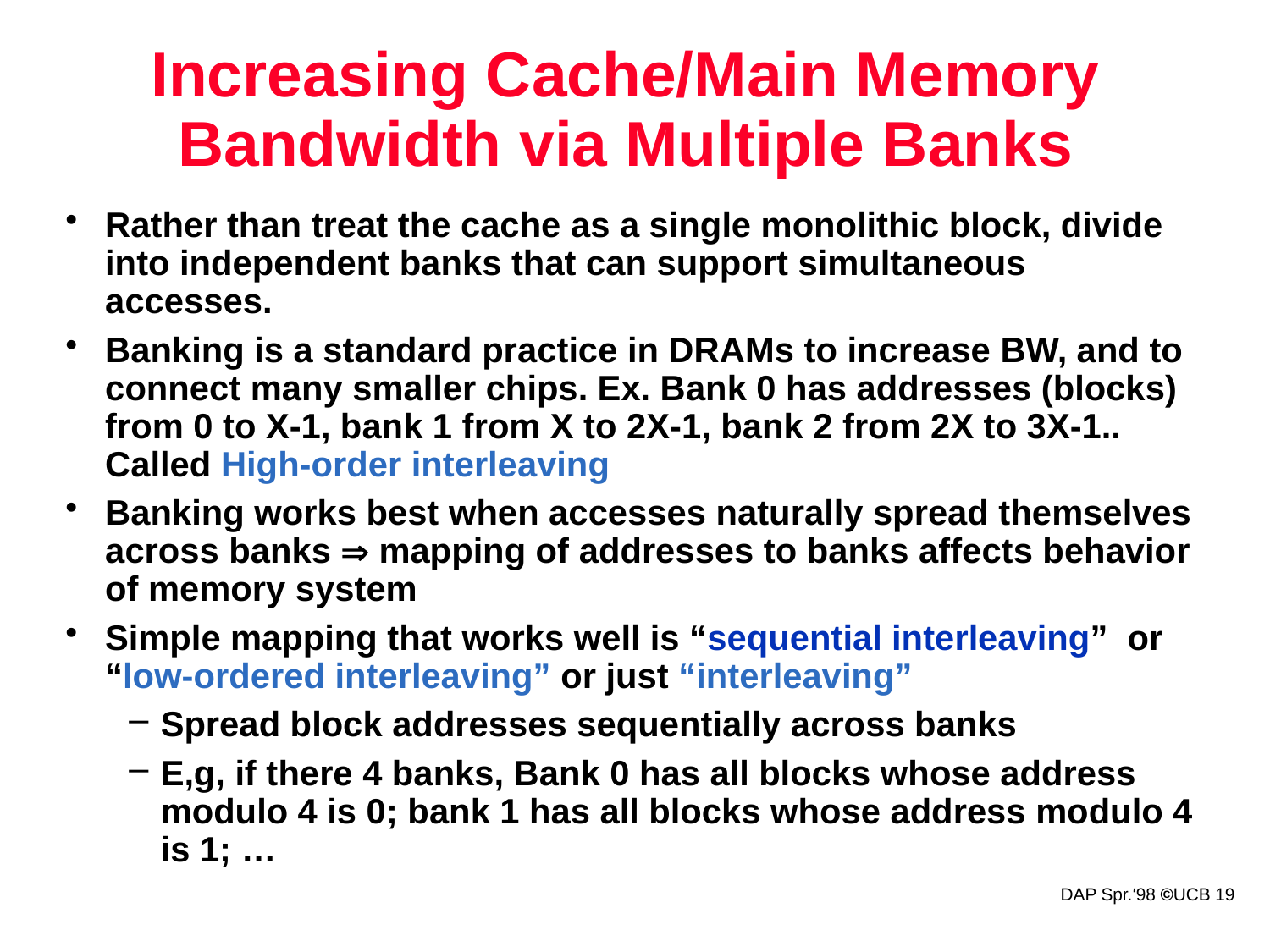

Increasing Cache/Main Memory Bandwidth via Multiple Banks
Rather than treat the cache as a single monolithic block, divide into independent banks that can support simultaneous accesses.
Banking is a standard practice in DRAMs to increase BW, and to connect many smaller chips. Ex. Bank 0 has addresses (blocks) from 0 to X-1, bank 1 from X to 2X-1, bank 2 from 2X to 3X-1.. Called High-order interleaving
Banking works best when accesses naturally spread themselves across banks ⇒ mapping of addresses to banks affects behavior of memory system
Simple mapping that works well is “sequential interleaving”  or “low-ordered interleaving” or just “interleaving”
Spread block addresses sequentially across banks
E,g, if there 4 banks, Bank 0 has all blocks whose address modulo 4 is 0; bank 1 has all blocks whose address modulo 4 is 1; …